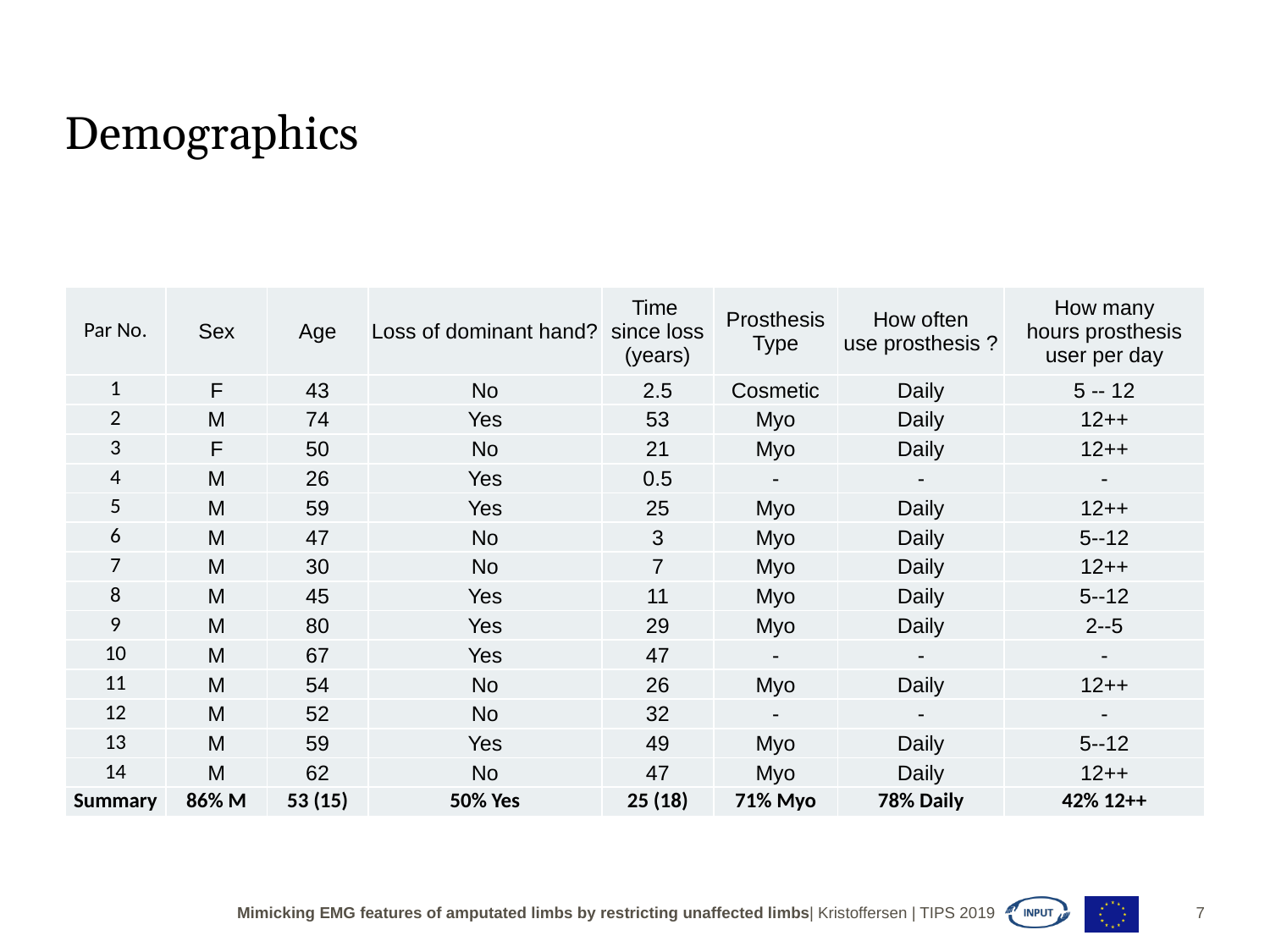

# Demographics

| Par No. | Sex | Age | Loss of dominant hand? | Time since loss (years) | Prosthesis Type | How often use prosthesis ? | How many hours prosthesis user per day |
| --- | --- | --- | --- | --- | --- | --- | --- |
| 1 | F | 43 | No | 2.5 | Cosmetic | Daily | 5 -- 12 |
| 2 | M | 74 | Yes | 53 | Myo | Daily | 12++ |
| 3 | F | 50 | No | 21 | Myo | Daily | 12++ |
| 4 | M | 26 | Yes | 0.5 | - | - | - |
| 5 | M | 59 | Yes | 25 | Myo | Daily | 12++ |
| 6 | M | 47 | No | 3 | Myo | Daily | 5--12 |
| 7 | M | 30 | No | 7 | Myo | Daily | 12++ |
| 8 | M | 45 | Yes | 11 | Myo | Daily | 5--12 |
| 9 | M | 80 | Yes | 29 | Myo | Daily | 2--5 |
| 10 | M | 67 | Yes | 47 | - | - | - |
| 11 | M | 54 | No | 26 | Myo | Daily | 12++ |
| 12 | M | 52 | No | 32 | - | - | - |
| 13 | M | 59 | Yes | 49 | Myo | Daily | 5--12 |
| 14 | M | 62 | No | 47 | Myo | Daily | 12++ |
| Summary | 86% M | 53 (15) | 50% Yes | 25 (18) | 71% Myo | 78% Daily | 42% 12++ |
Mimicking EMG features of amputated limbs by restricting unaffected limbs| Kristoffersen | TIPS 2019
7